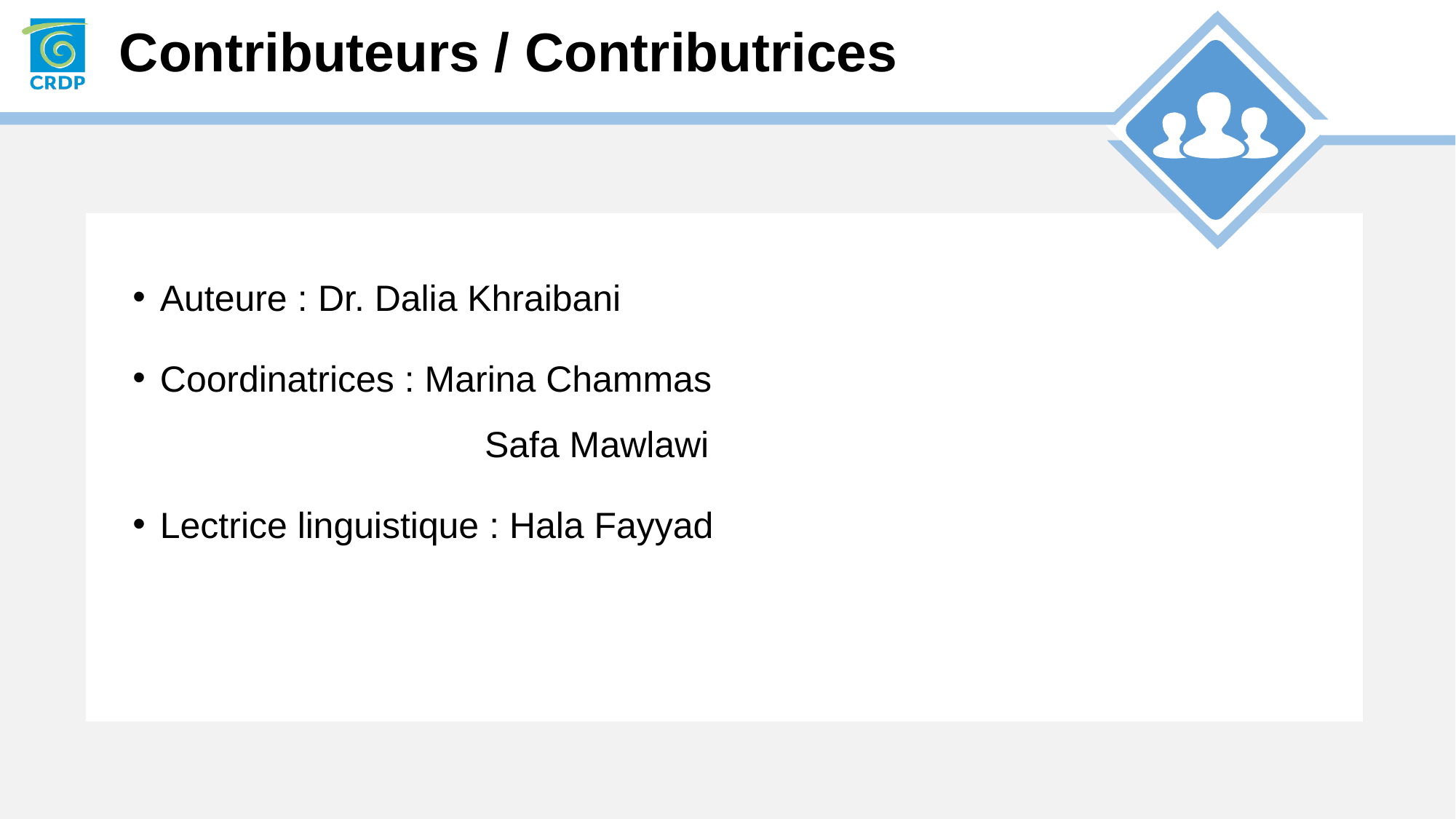

Auteure : Dr. Dalia Khraibani
Coordinatrices : Marina Chammas
                                Safa Mawlawi
Lectrice linguistique : Hala Fayyad